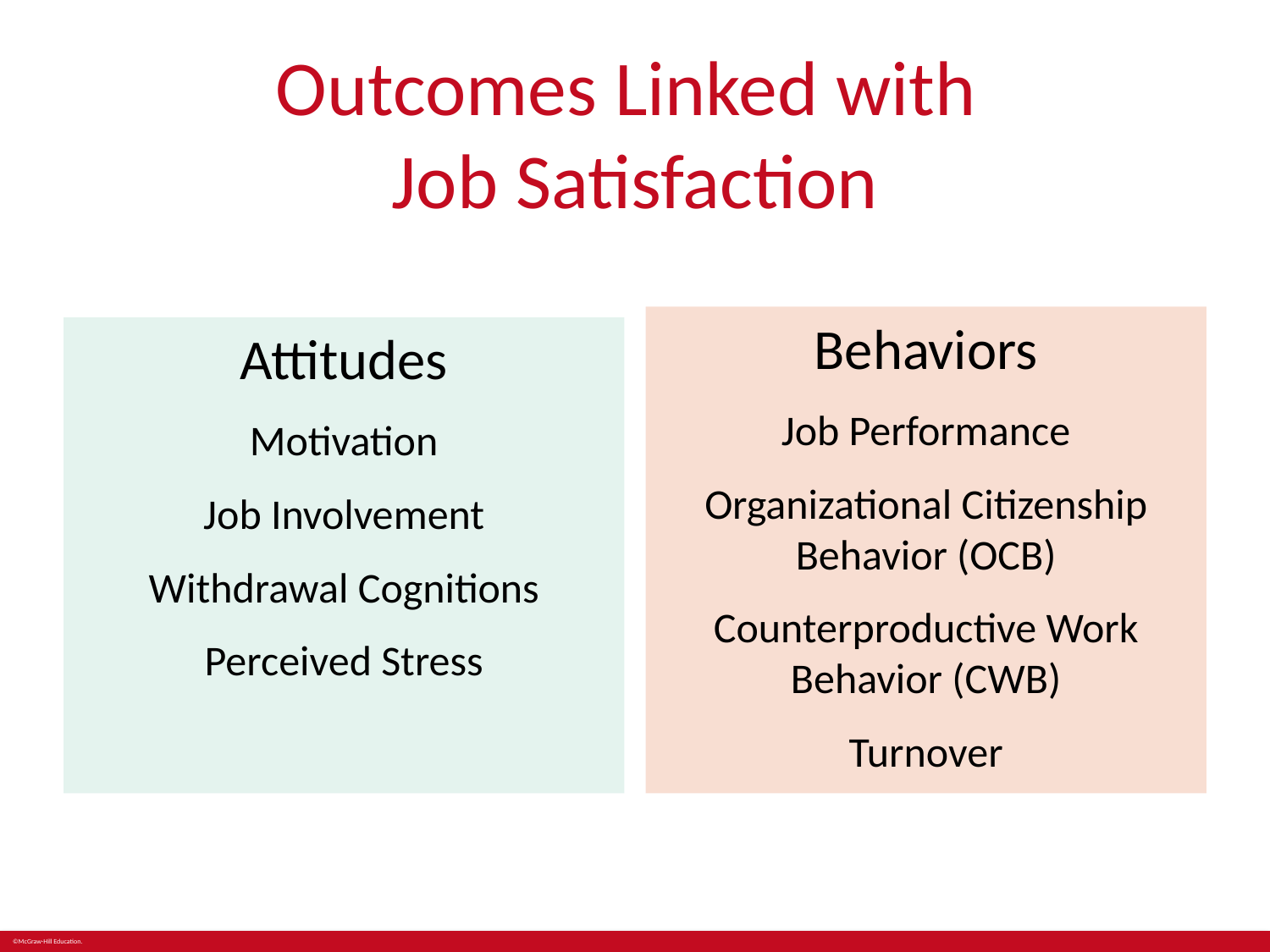

# Outcomes Linked with Job Satisfaction
Behaviors
Job Performance
Organizational Citizenship Behavior (OCB)
Counterproductive Work Behavior (CWB)
Turnover
Attitudes
Motivation
Job Involvement
Withdrawal Cognitions
Perceived Stress